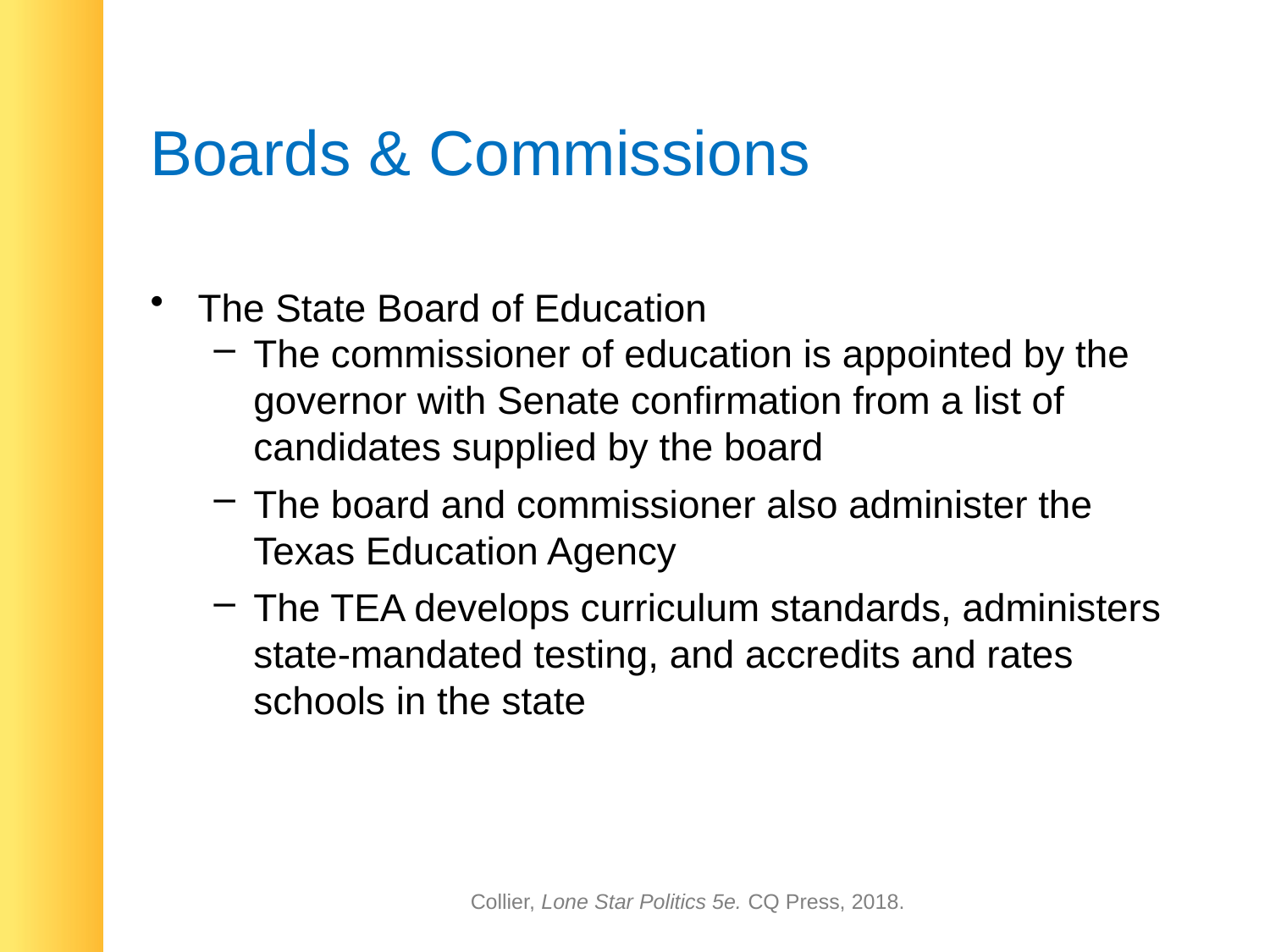

# Boards & Commissions
The State Board of Education
The commissioner of education is appointed by the governor with Senate confirmation from a list of candidates supplied by the board
The board and commissioner also administer the Texas Education Agency
The TEA develops curriculum standards, administers state-mandated testing, and accredits and rates schools in the state
Collier, Lone Star Politics 5e. CQ Press, 2018.